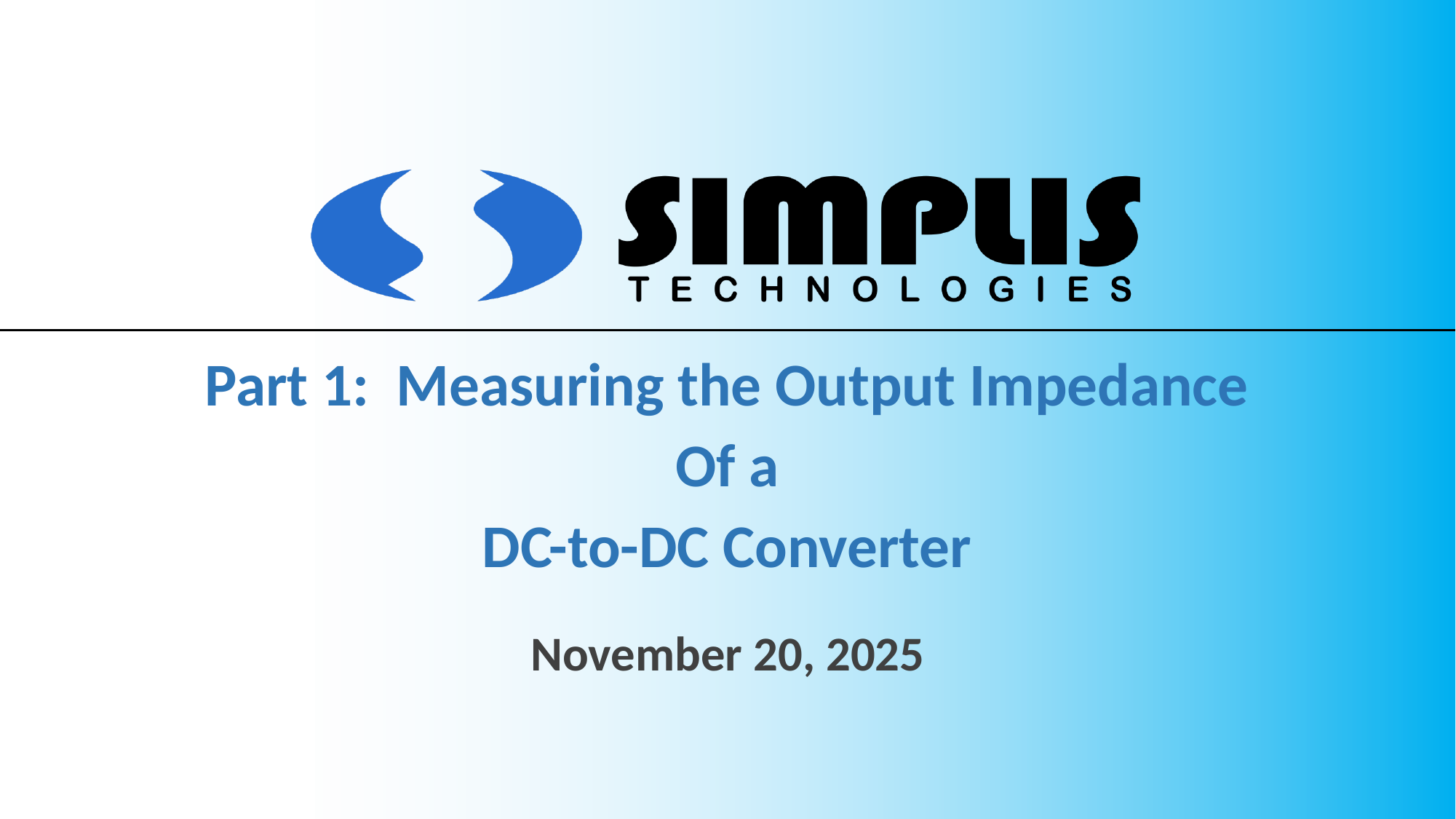

Part 1:  Measuring the Output Impedance
Of a
DC-to-DC Converter
November 20, 2025